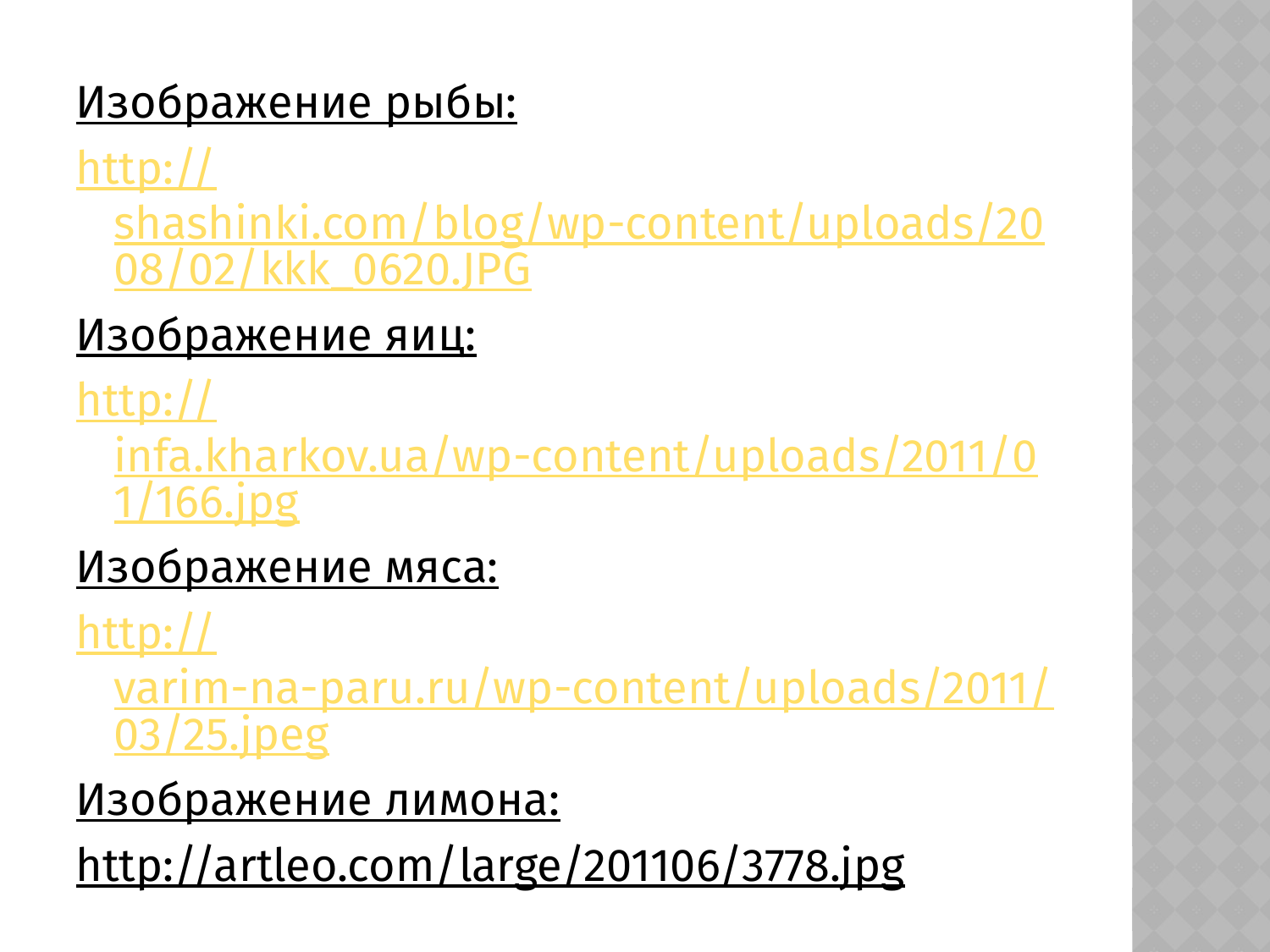

Изображение рыбы:
http://shashinki.com/blog/wp-content/uploads/2008/02/kkk_0620.JPG
Изображение яиц:
http://infa.kharkov.ua/wp-content/uploads/2011/01/166.jpg
Изображение мяса:
http://varim-na-paru.ru/wp-content/uploads/2011/03/25.jpeg
Изображение лимона:
http://artleo.com/large/201106/3778.jpg